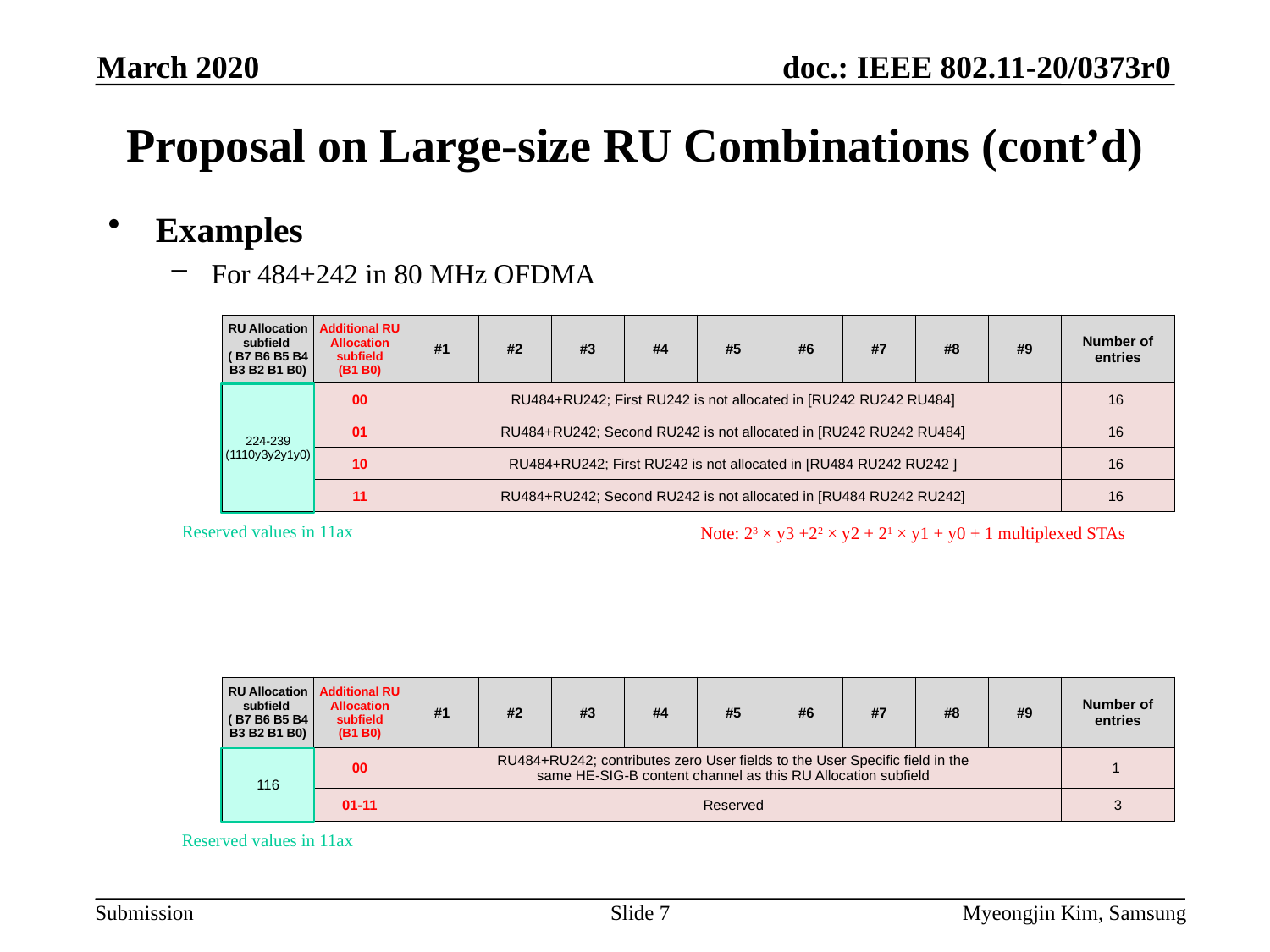

March 2020
# Proposal on Large-size RU Combinations (cont’d)
Examples
For 484+242 in 80 MHz OFDMA

It may be required to add an entry corresponding that this 242-tone RU is used for 484+242 multi-RU. Therefore, we can add the following entry by using reserved value in RU allocation subfield.

| RU Allocation subfield ( B7 B6 B5 B4 B3 B2 B1 B0) | Additional RU Allocation subfield (B1 B0) | #1 | #2 | #3 | #4 | #5 | #6 | #7 | #8 | #9 | Number of entries |
| --- | --- | --- | --- | --- | --- | --- | --- | --- | --- | --- | --- |
| 224-239 (1110y3y2y1y0) | 00 | RU484+RU242; First RU242 is not allocated in [RU242 RU242 RU484] |  |  |  |  |  |  |  |  | 16 |
|  | 01 | RU484+RU242; Second RU242 is not allocated in [RU242 RU242 RU484] |  |  |  |  |  |  |  |  | 16 |
|  | 10 | RU484+RU242; First RU242 is not allocated in [RU484 RU242 RU242 ] |  |  |  |  |  |  |  |  | 16 |
|  | 11 | RU484+RU242; Second RU242 is not allocated in [RU484 RU242 RU242] |  |  |  |  |  |  |  |  | 16 |

Reserved values in 11ax
Note: 23 × y3 +22 × y2 + 21 × y1 + y0 + 1 multiplexed STAs
| RU Allocation subfield ( B7 B6 B5 B4 B3 B2 B1 B0) | Additional RU Allocation subfield (B1 B0) | #1 | #2 | #3 | #4 | #5 | #6 | #7 | #8 | #9 | Number of entries |
| --- | --- | --- | --- | --- | --- | --- | --- | --- | --- | --- | --- |
| 116 | 00 | RU484+RU242; contributes zero User fields to the User Specific field in the same HE-SIG-B content channel as this RU Allocation subfield |  |  |  |  |  |  |  |  | 1 |
|  | 01-11 | Reserved |  |  |  |  |  |  |  |  | 3 |

Reserved values in 11ax
Slide 7
Myeongjin Kim, Samsung